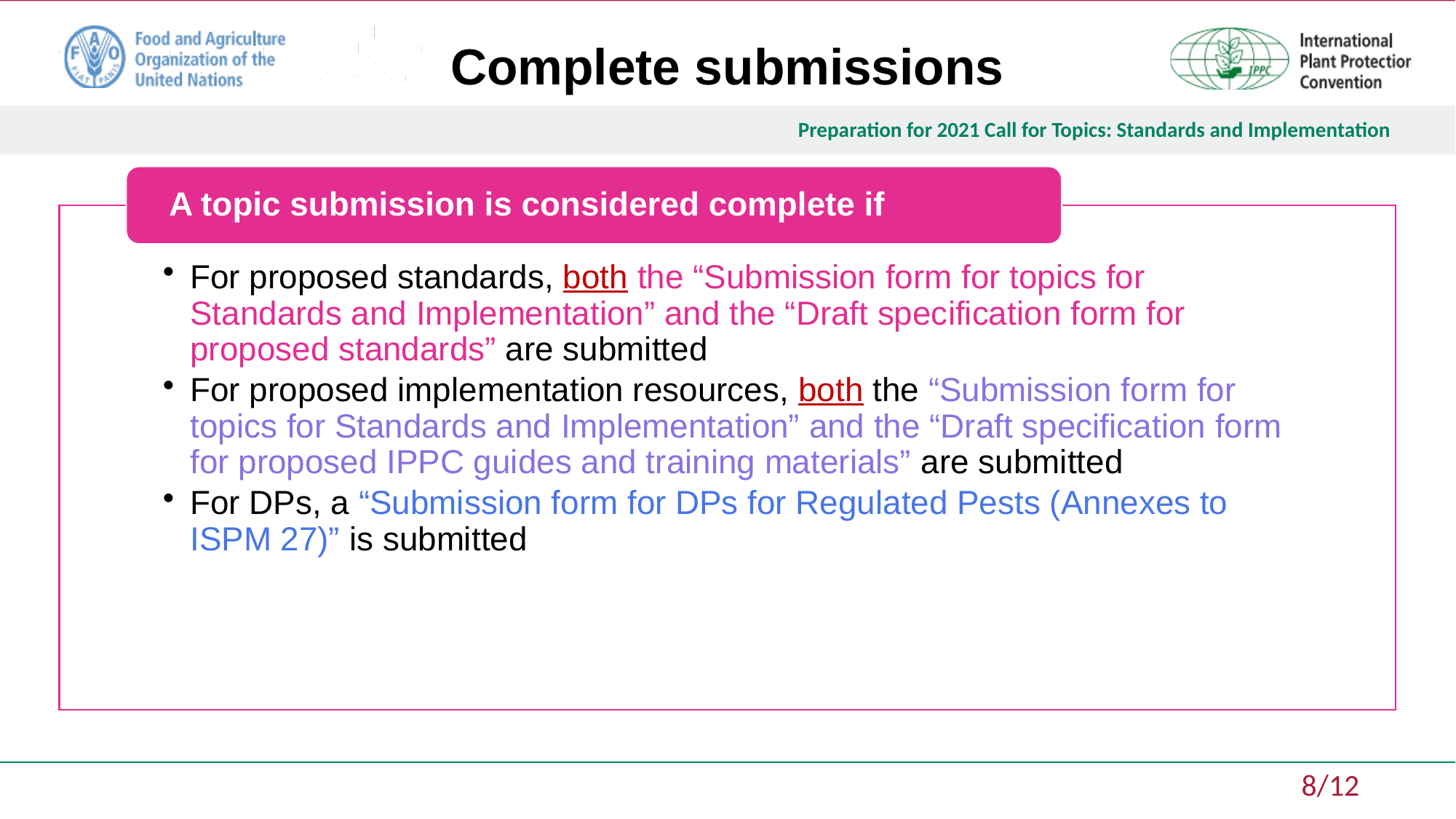

# Complete submissions
For proposed standards, both the “Submission form for topics for Standards and Implementation” and the “Draft specification form for proposed standards” are submitted
For proposed implementation resources, both the “Submission form for topics for Standards and Implementation” and the “Draft specification form for proposed IPPC guides and training materials” are submitted
For DPs, a “Submission form for DPs for Regulated Pests (Annexes to ISPM 27)” is submitted
A topic submission is considered complete if